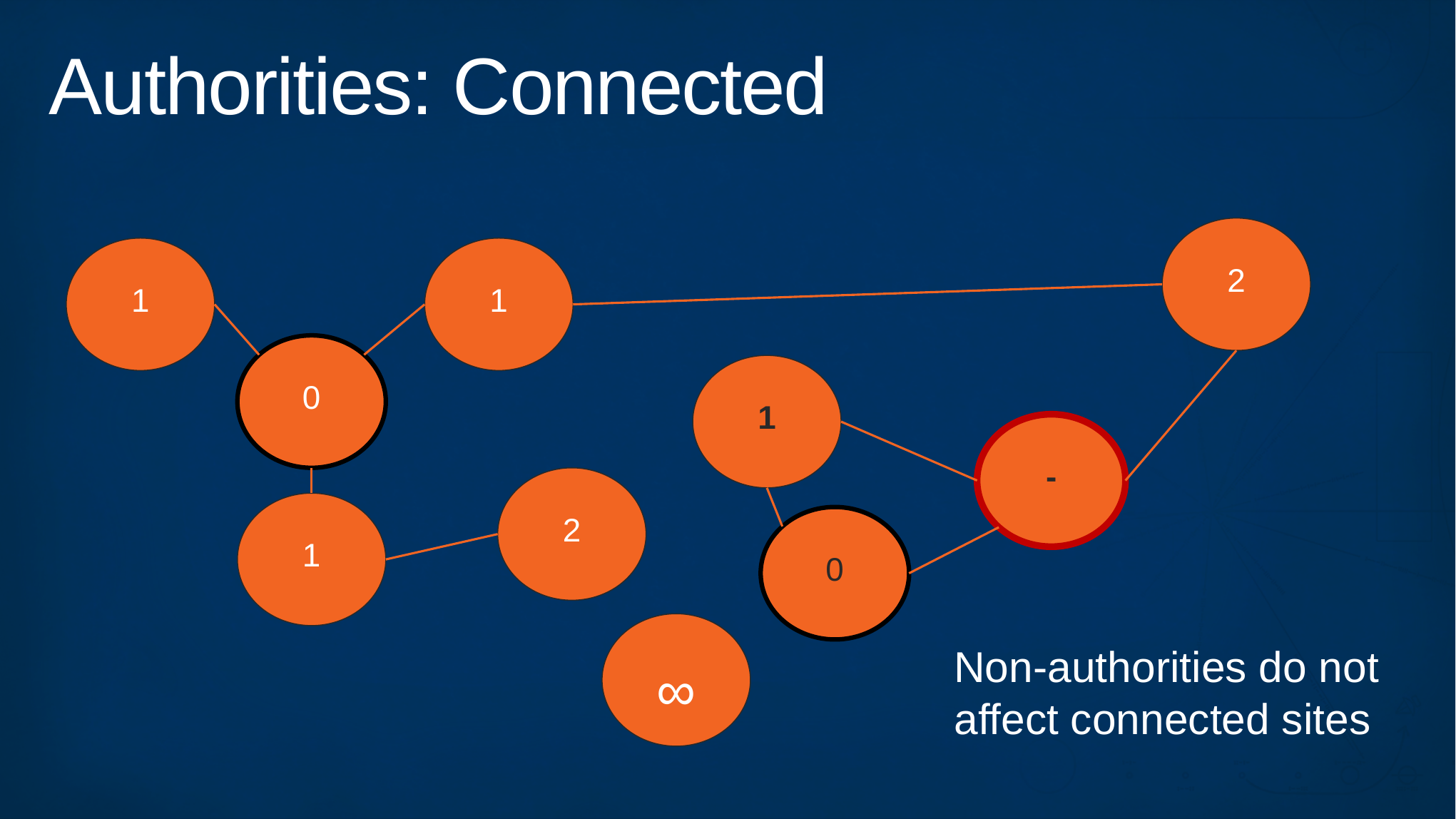

# Authorities: Connected
2
1
1
0
1
-
2
1
0
∞
Non-authorities do not affect connected sites